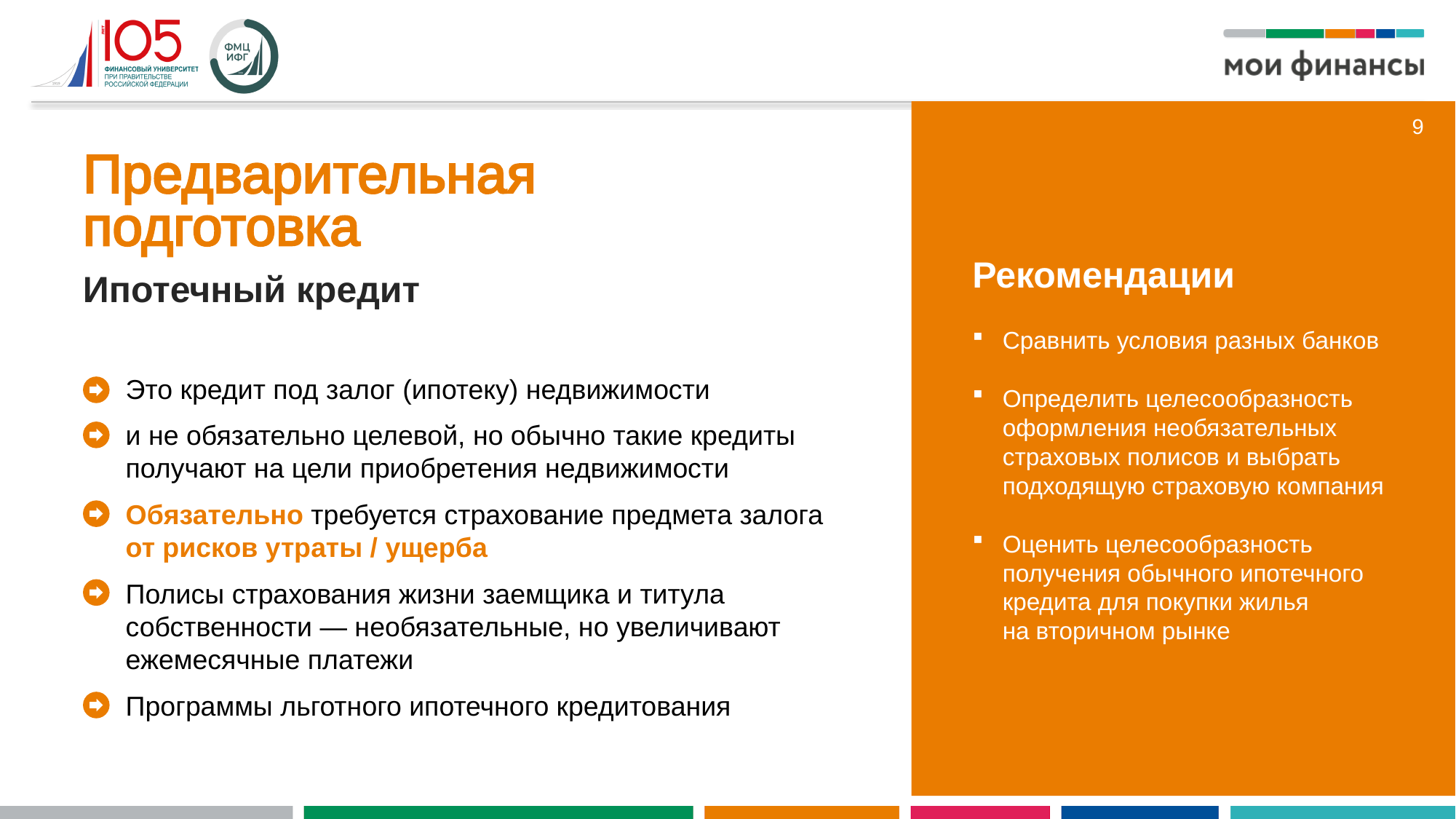

9
Предварительная подготовка
Рекомендации
Ипотечный кредит
Сравнить условия разных банков

Определить целесообразность оформления необязательных страховых полисов и выбрать подходящую страховую компания

Оценить целесообразность получения обычного ипотечного кредита для покупки жилья
на вторичном рынке
Это кредит под залог (ипотеку) недвижимости
и не обязательно целевой, но обычно такие кредиты получают на цели приобретения недвижимости
Обязательно требуется страхование предмета залога от рисков утраты / ущерба
Полисы страхования жизни заемщика и титула собственности — необязательные, но увеличивают ежемесячные платежи
Программы льготного ипотечного кредитования